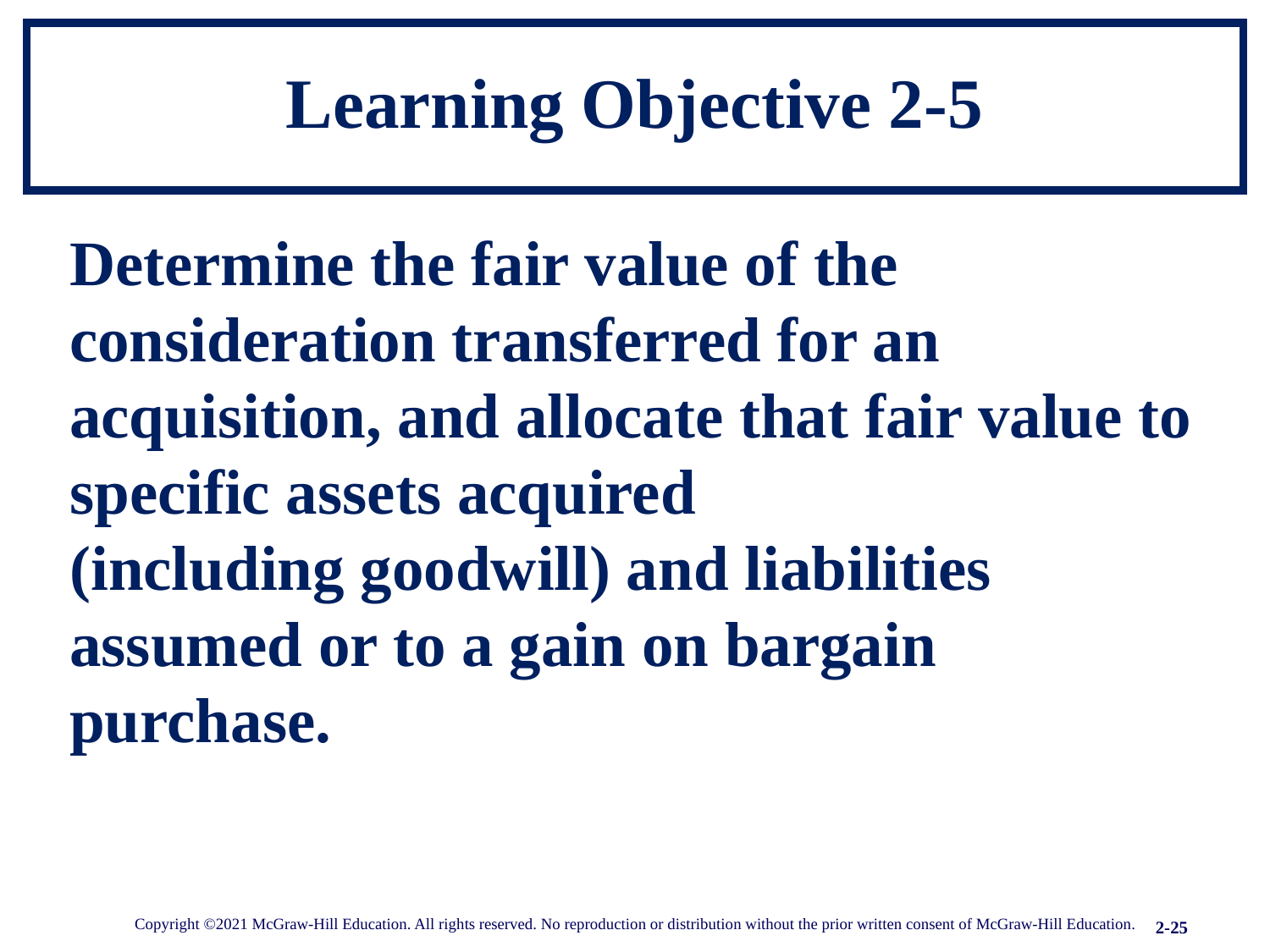

# Learning Objective 2-5
Determine the fair value of the consideration transferred for an acquisition, and allocate that fair value to specific assets acquired
(including goodwill) and liabilities assumed or to a gain on bargain purchase.
Copyright ©2021 McGraw-Hill Education. All rights reserved. No reproduction or distribution without the prior written consent of McGraw-Hill Education.
2-25